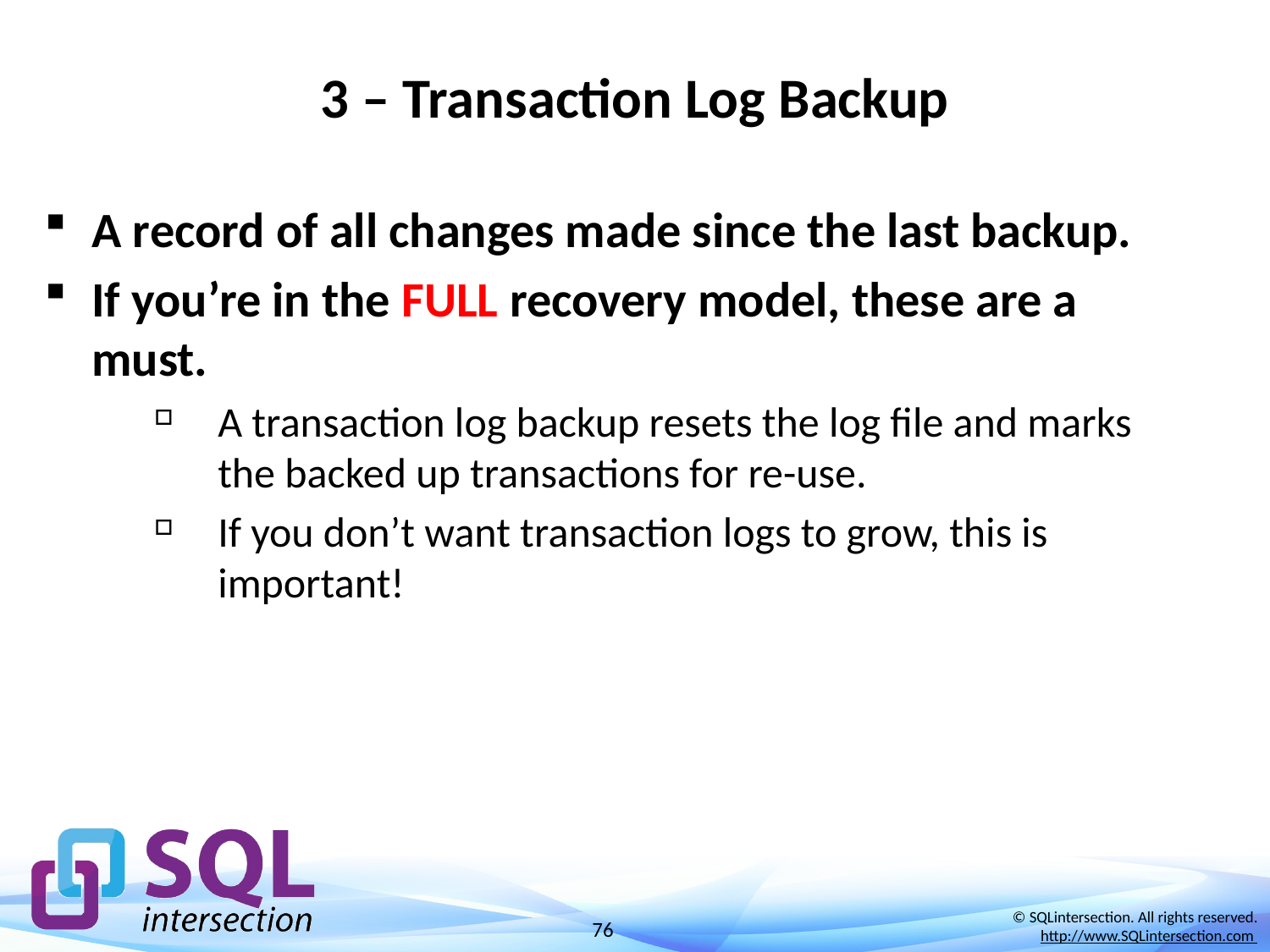

# 3 – Transaction Log Backup
A record of all changes made since the last backup.
If you’re in the FULL recovery model, these are a must.
A transaction log backup resets the log file and marks the backed up transactions for re-use.
If you don’t want transaction logs to grow, this is important!